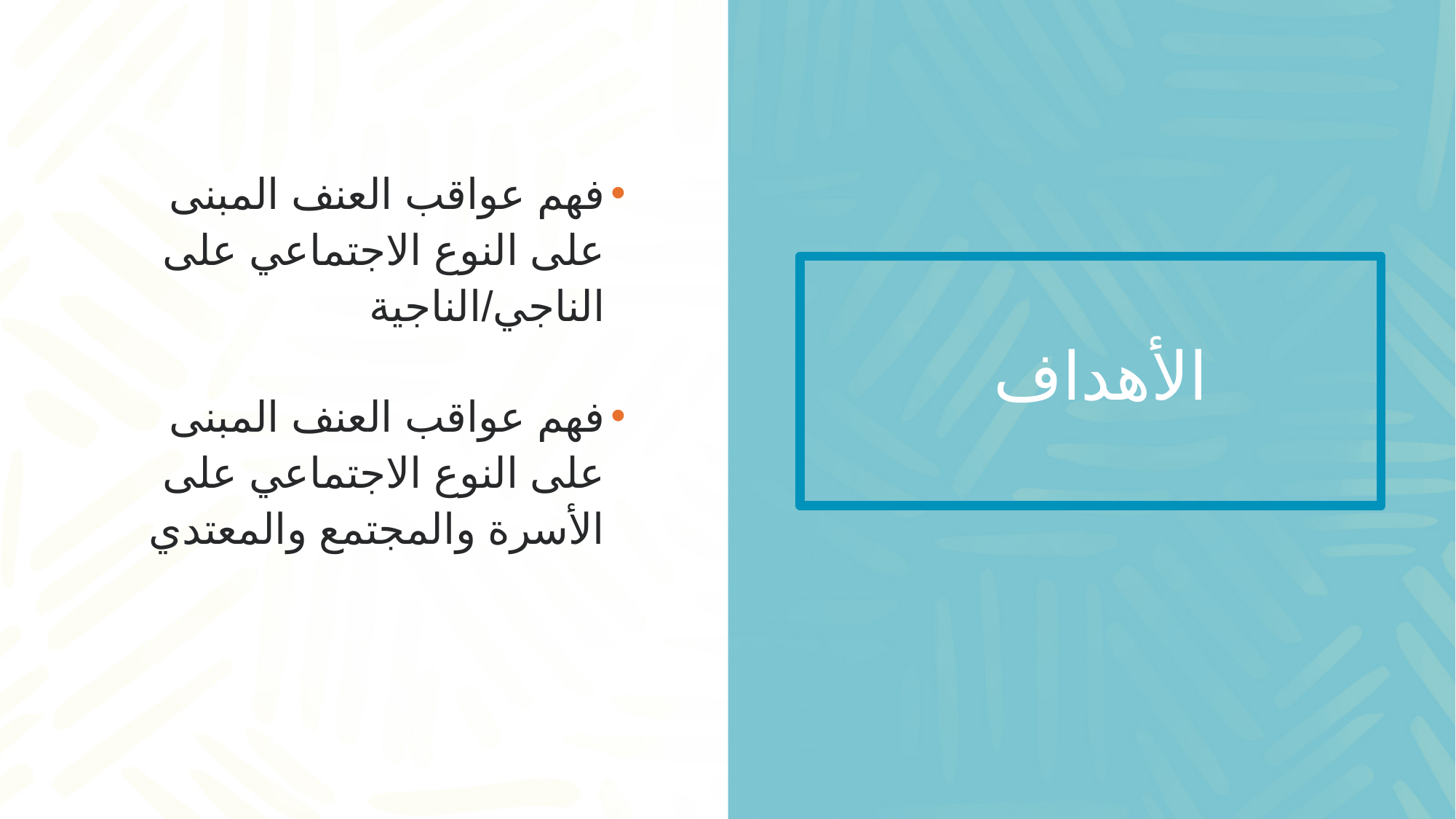

فهم عواقب العنف المبنى على النوع الاجتماعي على الناجي/الناجية
فهم عواقب العنف المبنى على النوع الاجتماعي على الأسرة والمجتمع والمعتدي

# الأهداف